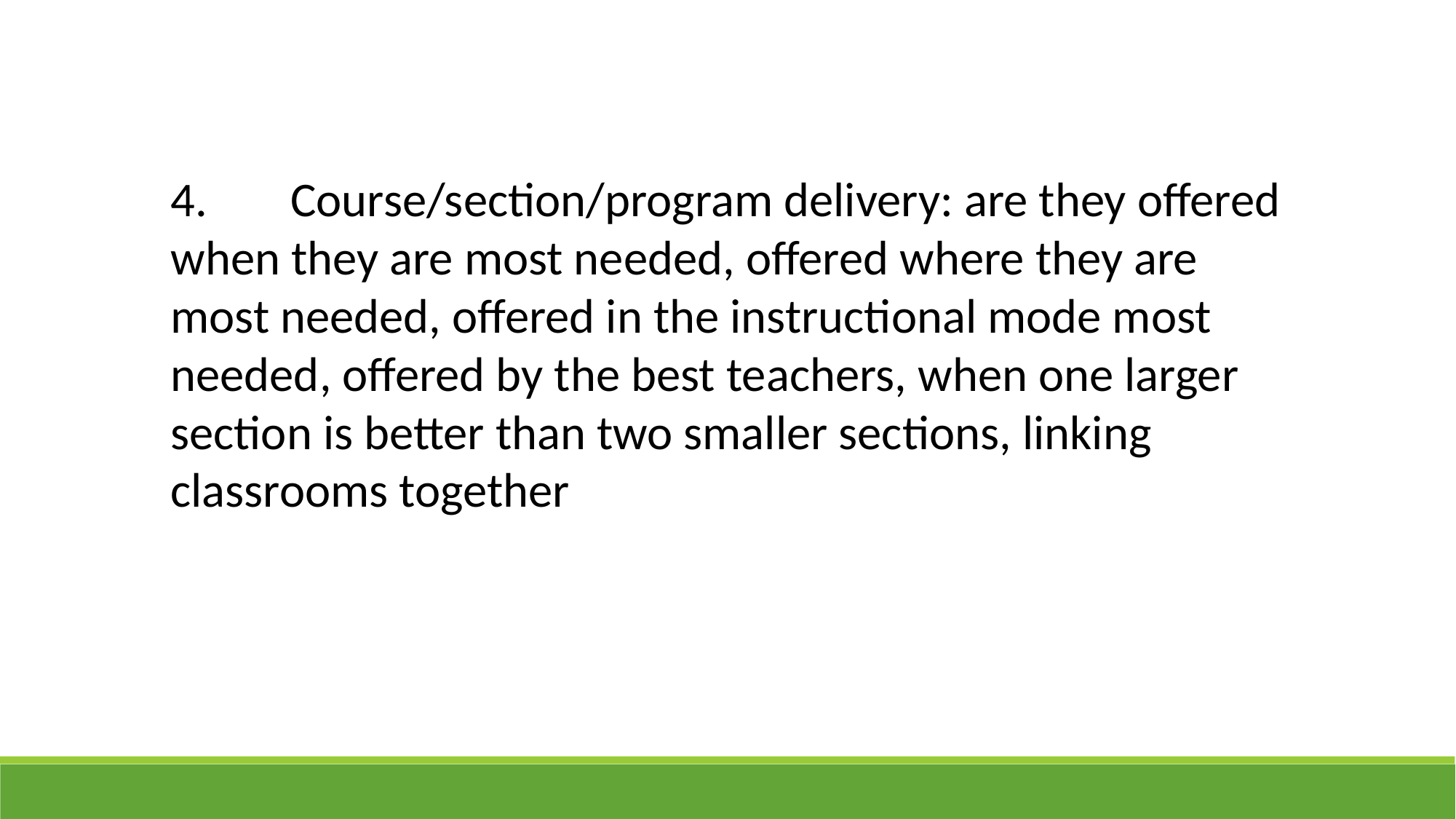

4.	 Course/section/program delivery: are they offered when they are most needed, offered where they are most needed, offered in the instructional mode most needed, offered by the best teachers, when one larger section is better than two smaller sections, linking classrooms together